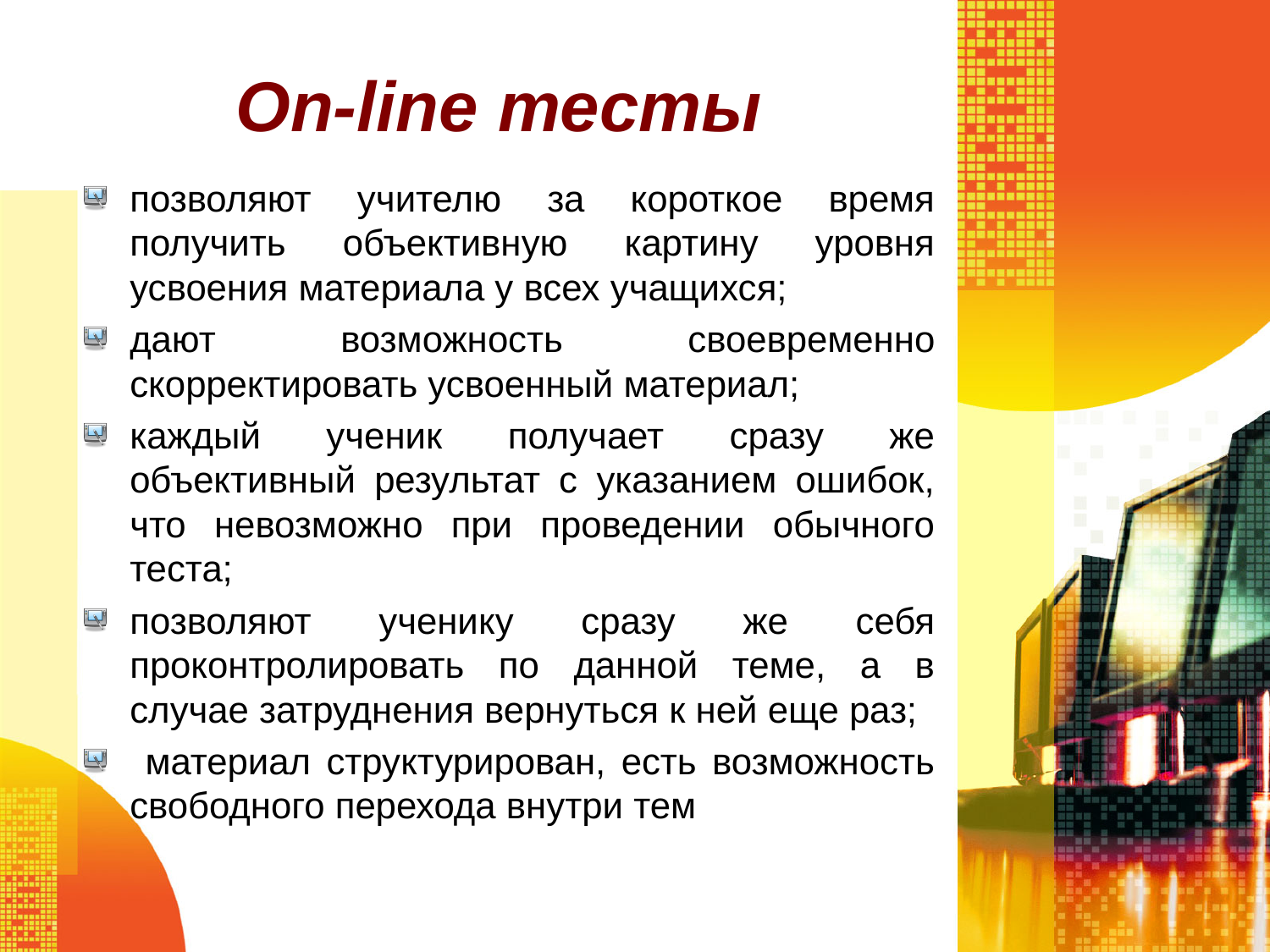

# Оn-line тесты
позволяют учителю за короткое время получить объективную картину уровня усвоения материала у всех учащихся;
дают возможность своевременно скорректировать усвоенный материал;
каждый ученик получает сразу же объективный результат с указанием ошибок, что невозможно при проведении обычного теста;
позволяют ученику сразу же себя проконтролировать по данной теме, а в случае затруднения вернуться к ней еще раз;
 материал структурирован, есть возможность свободного перехода внутри тем